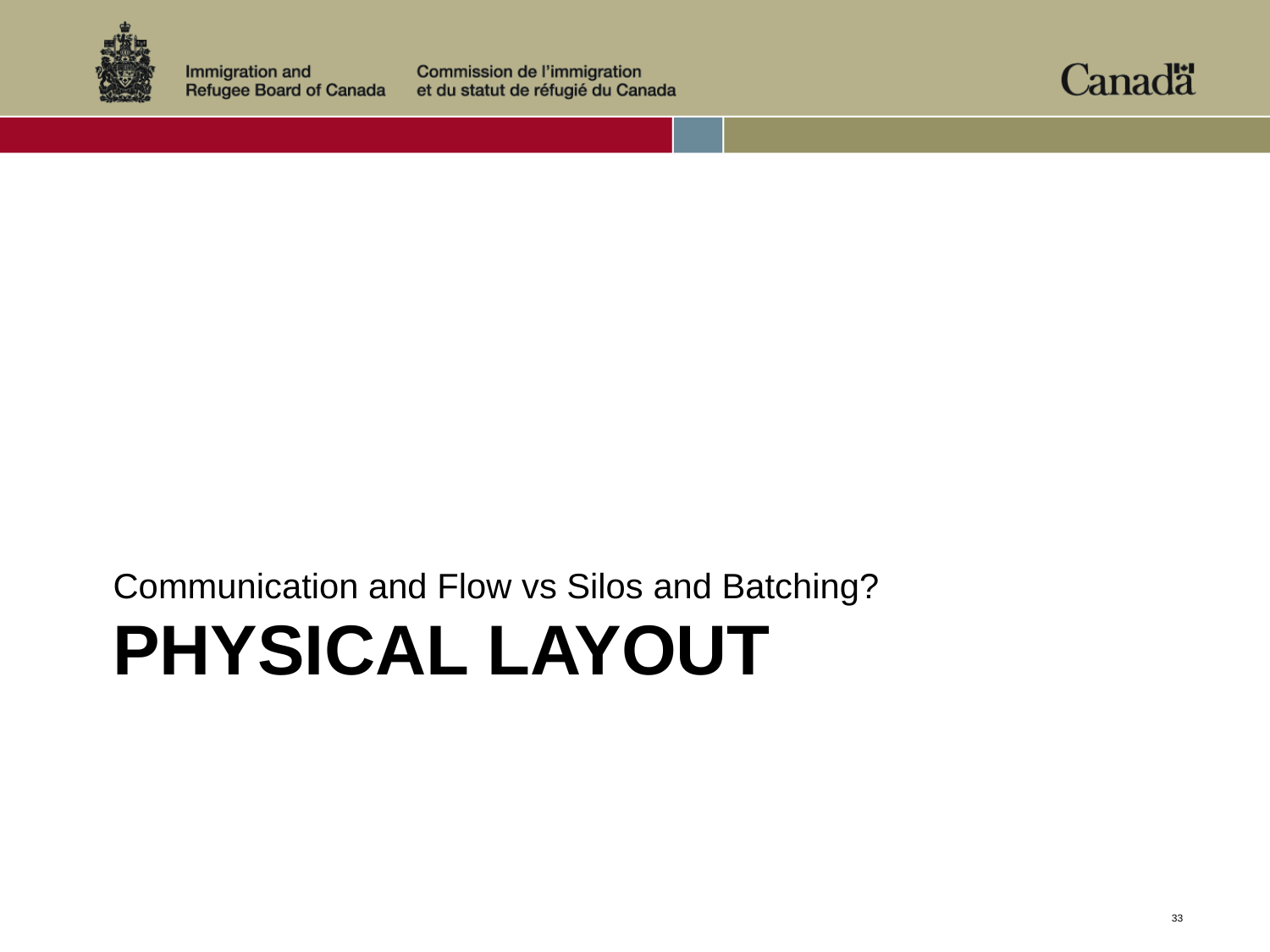

Communication and Flow vs Silos and Batching?
# Physical Layout
33